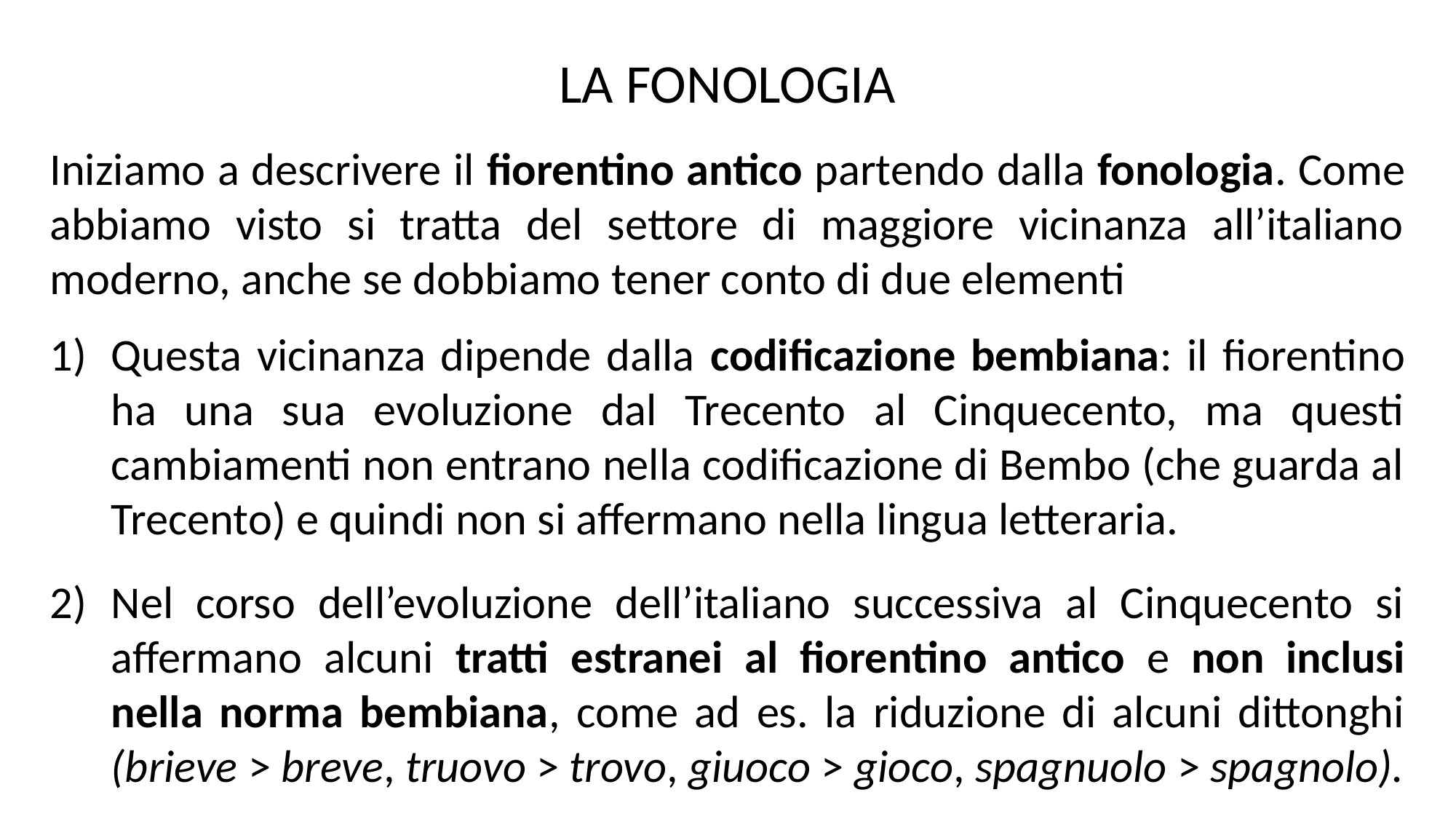

LA FONOLOGIA
Iniziamo a descrivere il fiorentino antico partendo dalla fonologia. Come abbiamo visto si tratta del settore di maggiore vicinanza all’italiano moderno, anche se dobbiamo tener conto di due elementi

Questa vicinanza dipende dalla codificazione bembiana: il fiorentino ha una sua evoluzione dal Trecento al Cinquecento, ma questi cambiamenti non entrano nella codificazione di Bembo (che guarda al Trecento) e quindi non si affermano nella lingua letteraria.

Nel corso dell’evoluzione dell’italiano successiva al Cinquecento si affermano alcuni tratti estranei al fiorentino antico e non inclusi nella norma bembiana, come ad es. la riduzione di alcuni dittonghi (brieve > breve, truovo > trovo, giuoco > gioco, spagnuolo > spagnolo).